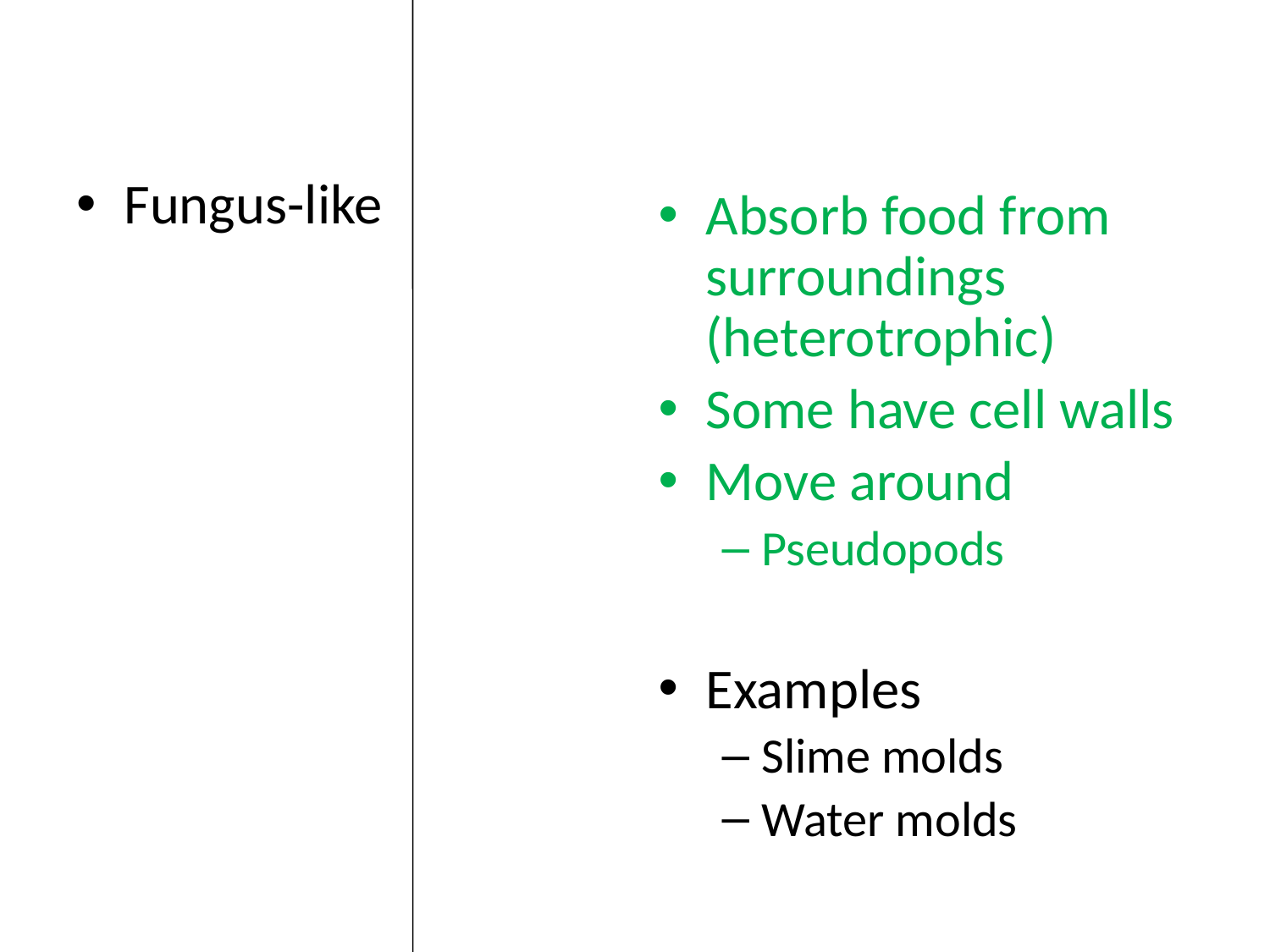

Fungus-like
Absorb food from surroundings (heterotrophic)
Some have cell walls
Move around
Pseudopods

Examples
Slime molds
Water molds